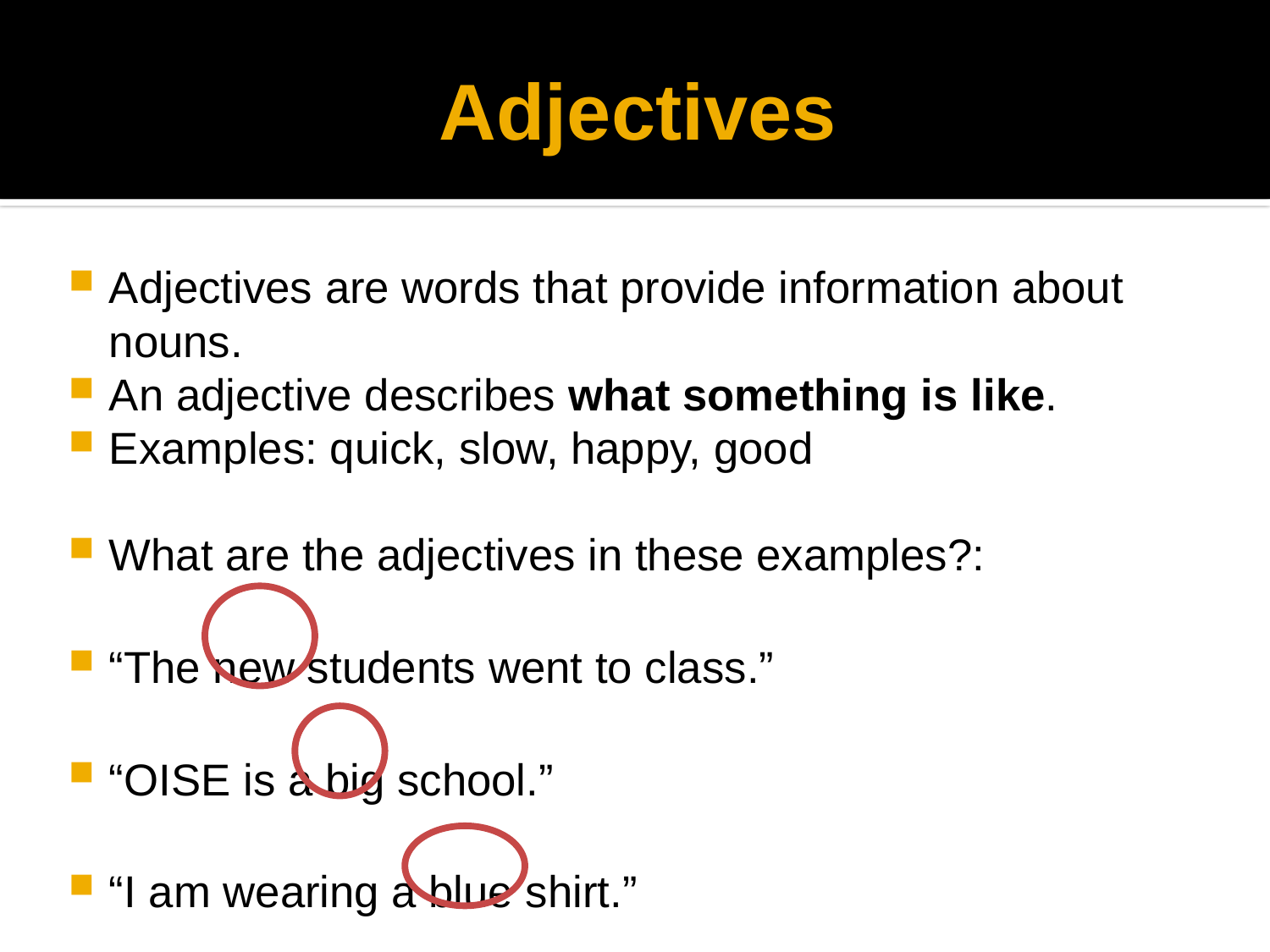

# Adjectives
Adjectives are words that provide information about nouns.
An adjective describes what something is like.
Examples: quick, slow, happy, good

What are the adjectives in these examples?:
“The new students went to class.”
“OISE is a big school.”
“I am wearing a blue shirt.”